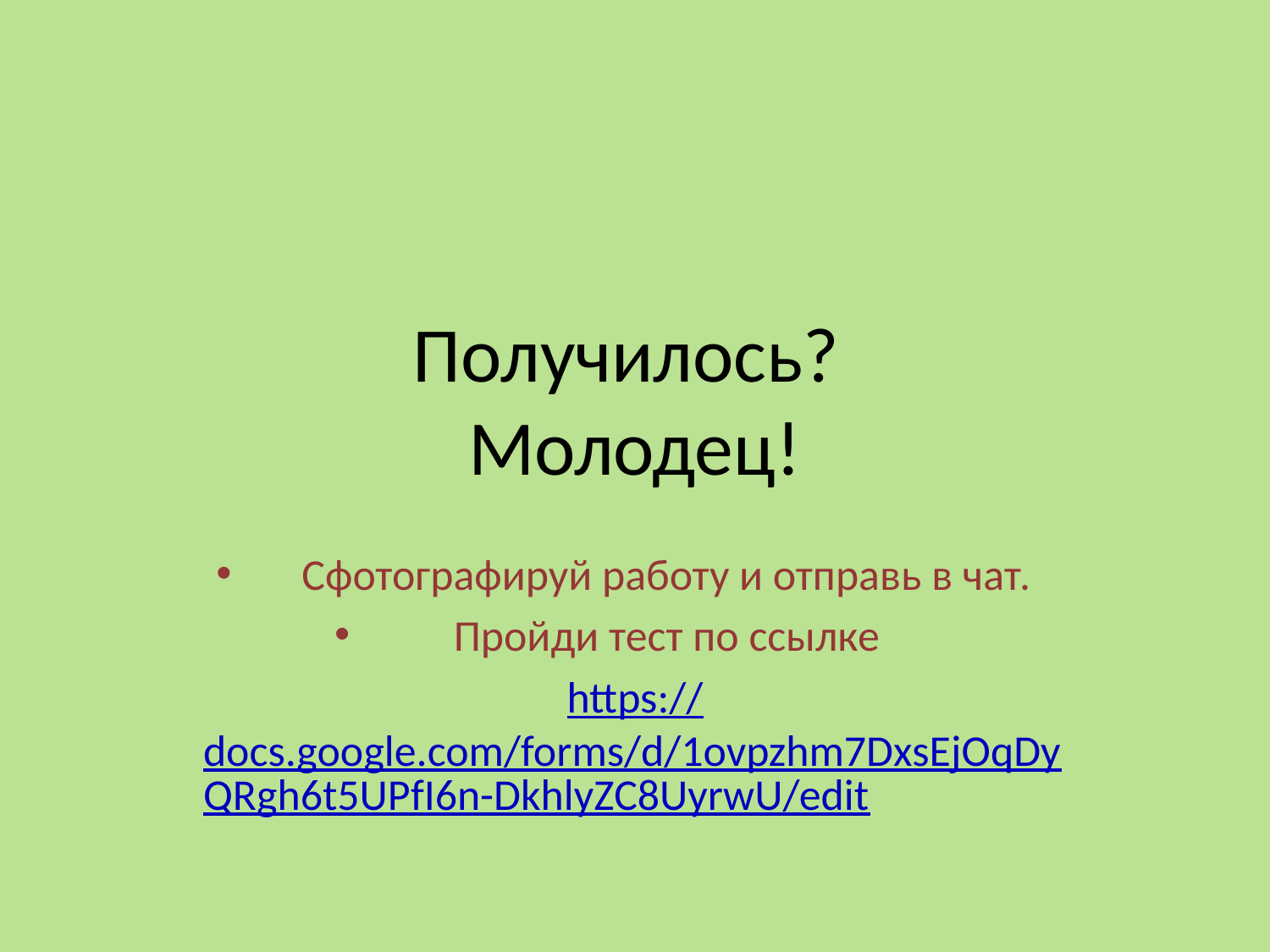

# Получилось? Молодец!
Сфотографируй работу и отправь в чат.
Пройди тест по ссылке
https://docs.google.com/forms/d/1ovpzhm7DxsEjOqDyQRgh6t5UPfI6n-DkhlyZC8UyrwU/edit